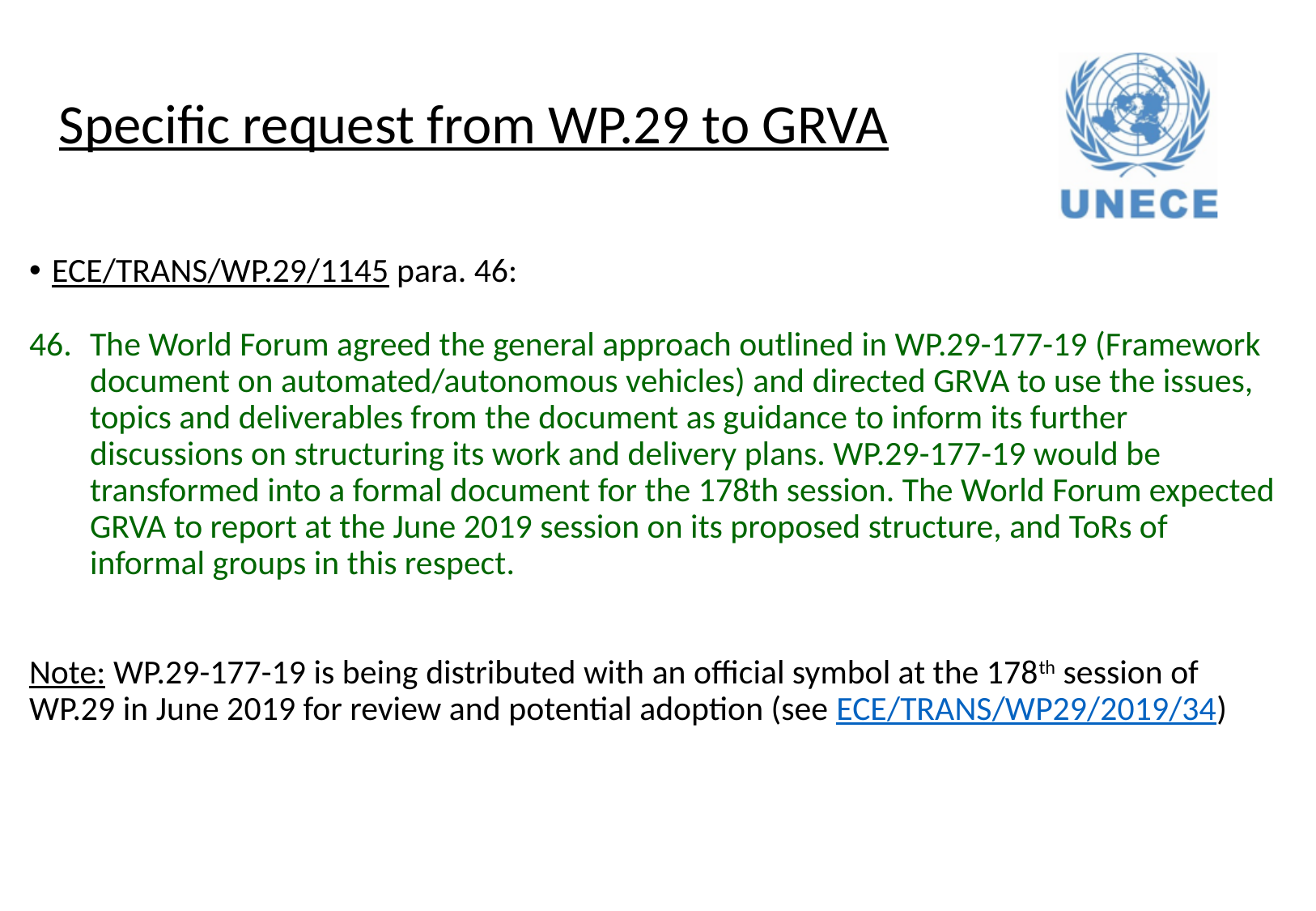

# Specific request from WP.29 to GRVA

ECE/TRANS/WP.29/1145 para. 46:

The World Forum agreed the general approach outlined in WP.29-177-19 (Framework document on automated/autonomous vehicles) and directed GRVA to use the issues, topics and deliverables from the document as guidance to inform its further discussions on structuring its work and delivery plans. WP.29-177-19 would be transformed into a formal document for the 178th session. The World Forum expected GRVA to report at the June 2019 session on its proposed structure, and ToRs of informal groups in this respect.

Note: WP.29-177-19 is being distributed with an official symbol at the 178th session of WP.29 in June 2019 for review and potential adoption (see ECE/TRANS/WP29/2019/34)